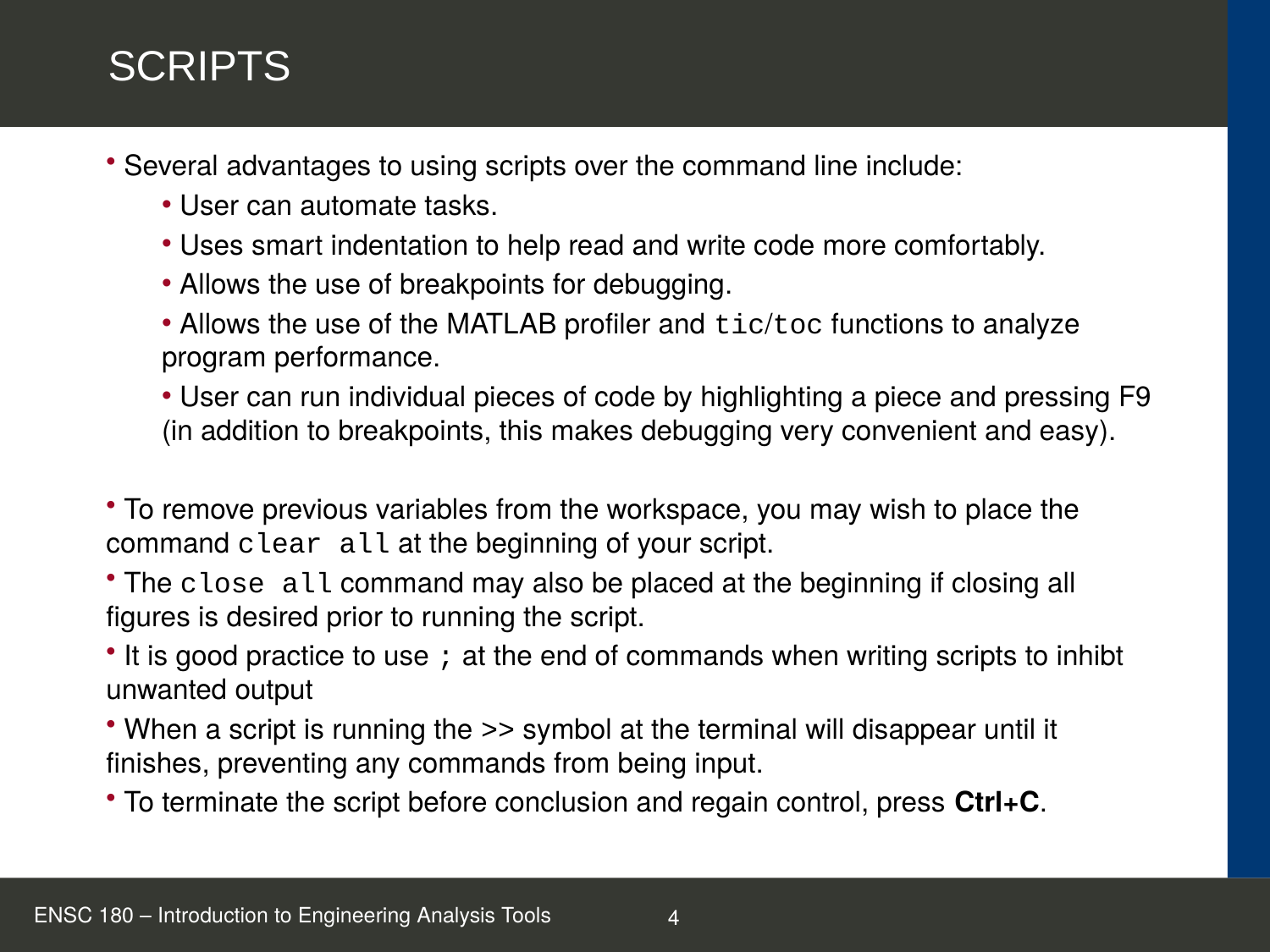

# SCRIPTS
 Several advantages to using scripts over the command line include:
 User can automate tasks.
 Uses smart indentation to help read and write code more comfortably.
 Allows the use of breakpoints for debugging.
 Allows the use of the MATLAB profiler and tic/toc functions to analyze program performance.
 User can run individual pieces of code by highlighting a piece and pressing F9 (in addition to breakpoints, this makes debugging very convenient and easy).

 To remove previous variables from the workspace, you may wish to place the command clear all at the beginning of your script.
 The close all command may also be placed at the beginning if closing all figures is desired prior to running the script.
 It is good practice to use ; at the end of commands when writing scripts to inhibt unwanted output
 When a script is running the >> symbol at the terminal will disappear until it finishes, preventing any commands from being input.
 To terminate the script before conclusion and regain control, press Ctrl+C.
ENSC 180 – Introduction to Engineering Analysis Tools